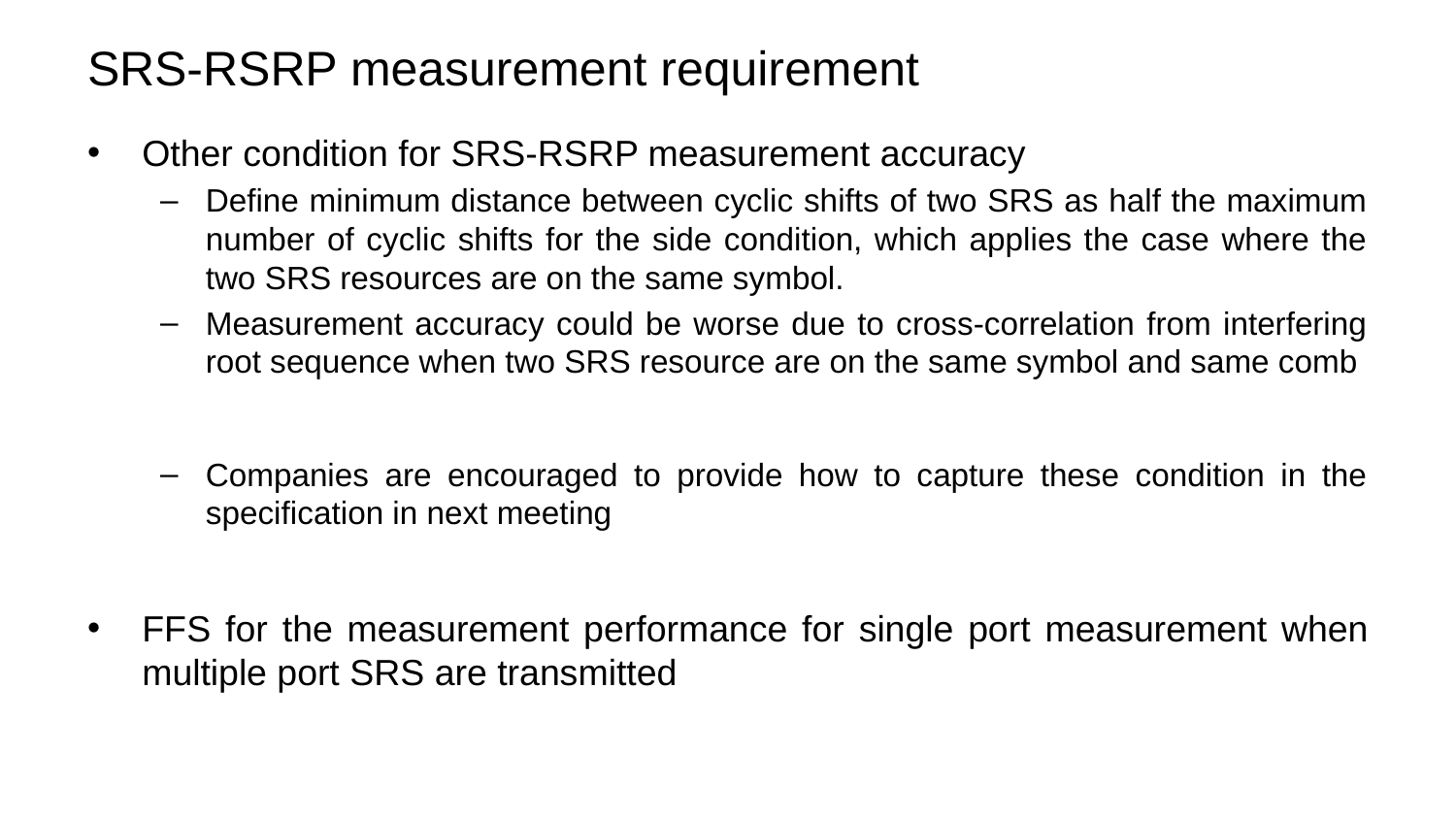

# SRS-RSRP measurement requirement
Other condition for SRS-RSRP measurement accuracy
Define minimum distance between cyclic shifts of two SRS as half the maximum number of cyclic shifts for the side condition, which applies the case where the two SRS resources are on the same symbol.
Measurement accuracy could be worse due to cross-correlation from interfering root sequence when two SRS resource are on the same symbol and same comb

Companies are encouraged to provide how to capture these condition in the specification in next meeting

FFS for the measurement performance for single port measurement when multiple port SRS are transmitted